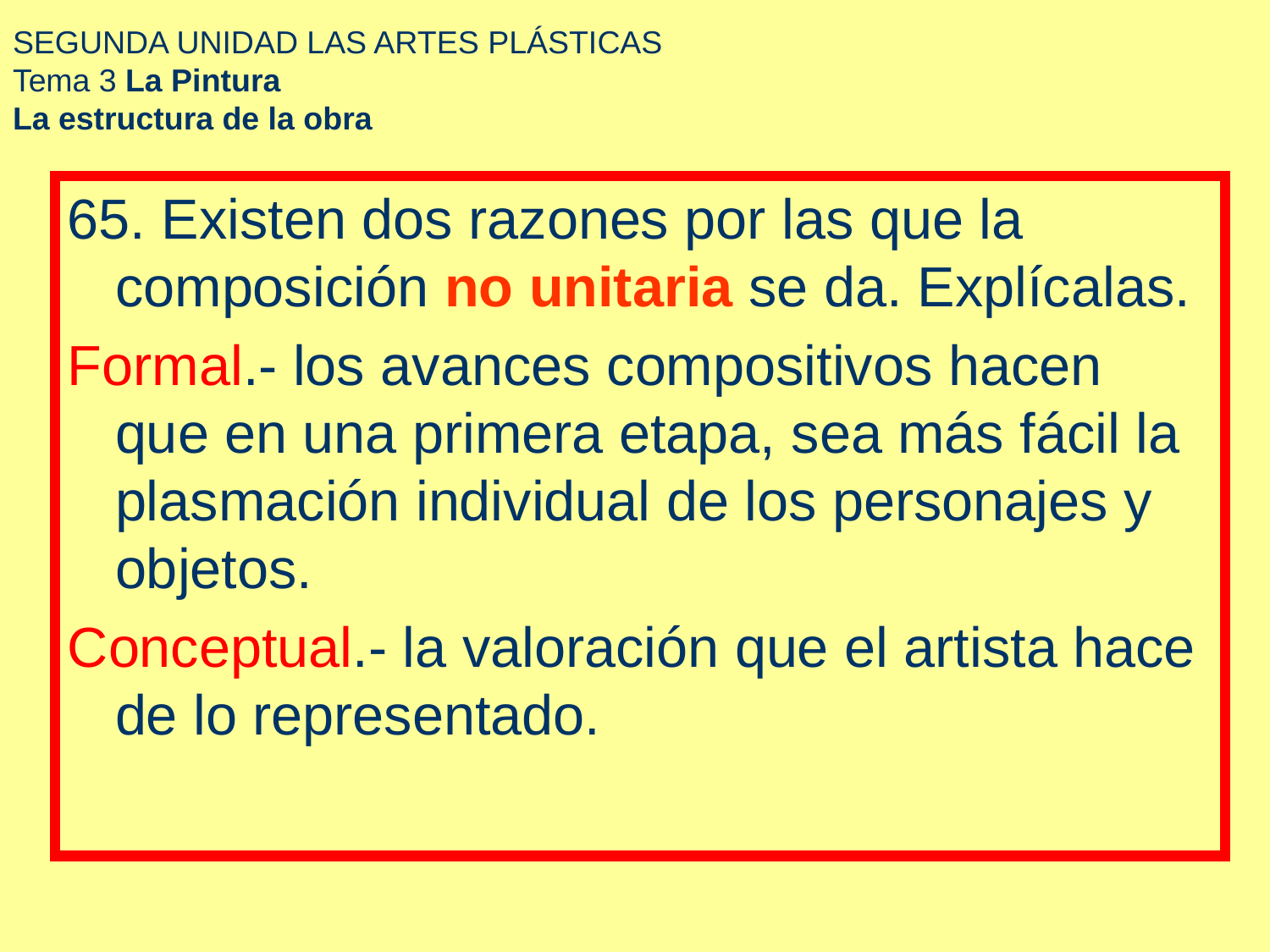

# SEGUNDA UNIDAD LAS ARTES PLÁSTICAS Tema 3 La Pintura La estructura de la obra
65. Existen dos razones por las que la composición no unitaria se da. Explícalas.
Formal.- los avances compositivos hacen que en una primera etapa, sea más fácil la plasmación individual de los personajes y objetos.
Conceptual.- la valoración que el artista hace de lo representado.